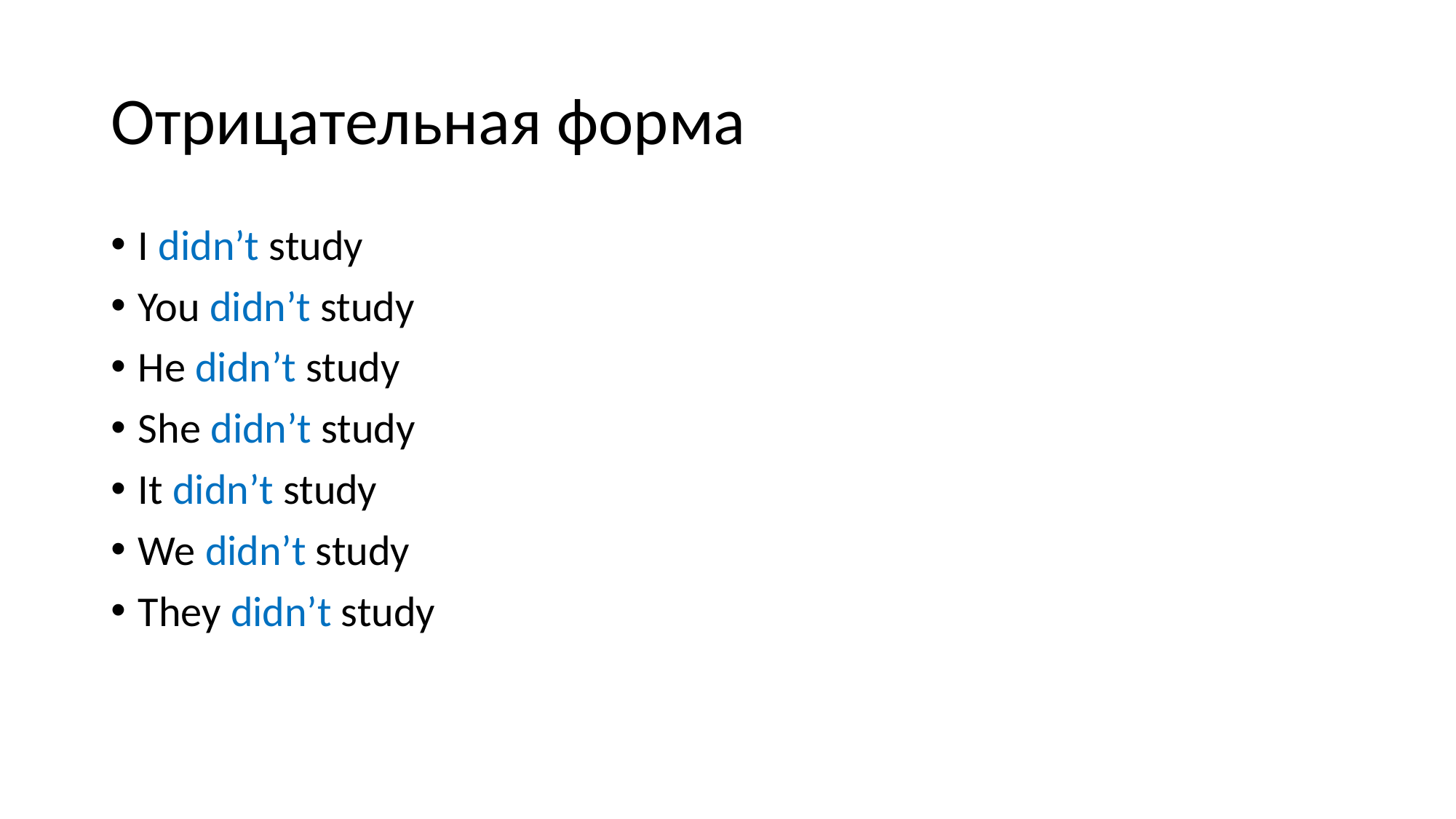

# Отрицательная форма
I didn’t study
You didn’t study
He didn’t study
She didn’t study
It didn’t study
We didn’t study
They didn’t study